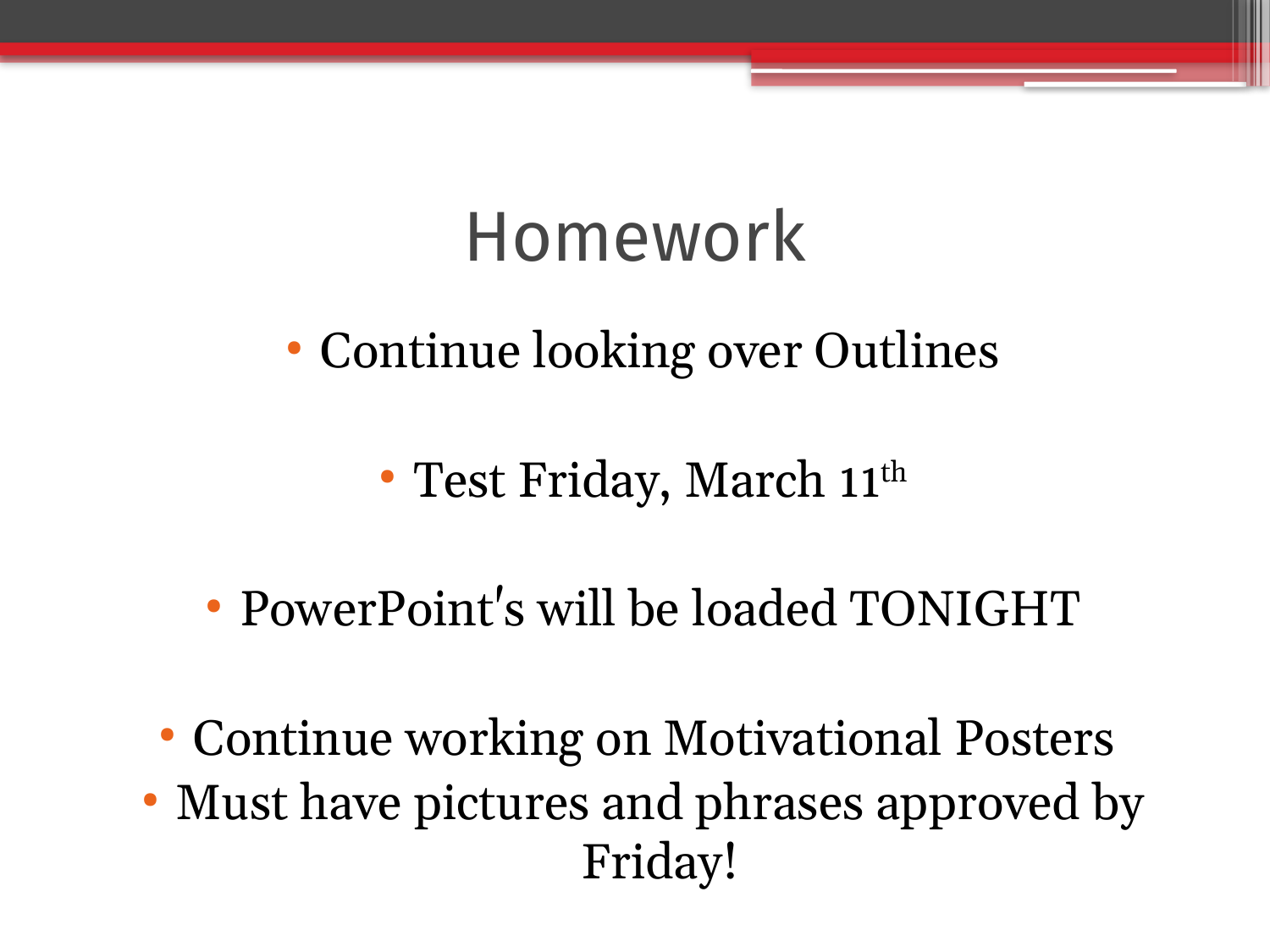

# Homework
Continue looking over Outlines

Test Friday, March 11th

PowerPoint's will be loaded TONIGHT

Continue working on Motivational Posters
Must have pictures and phrases approved by Friday!